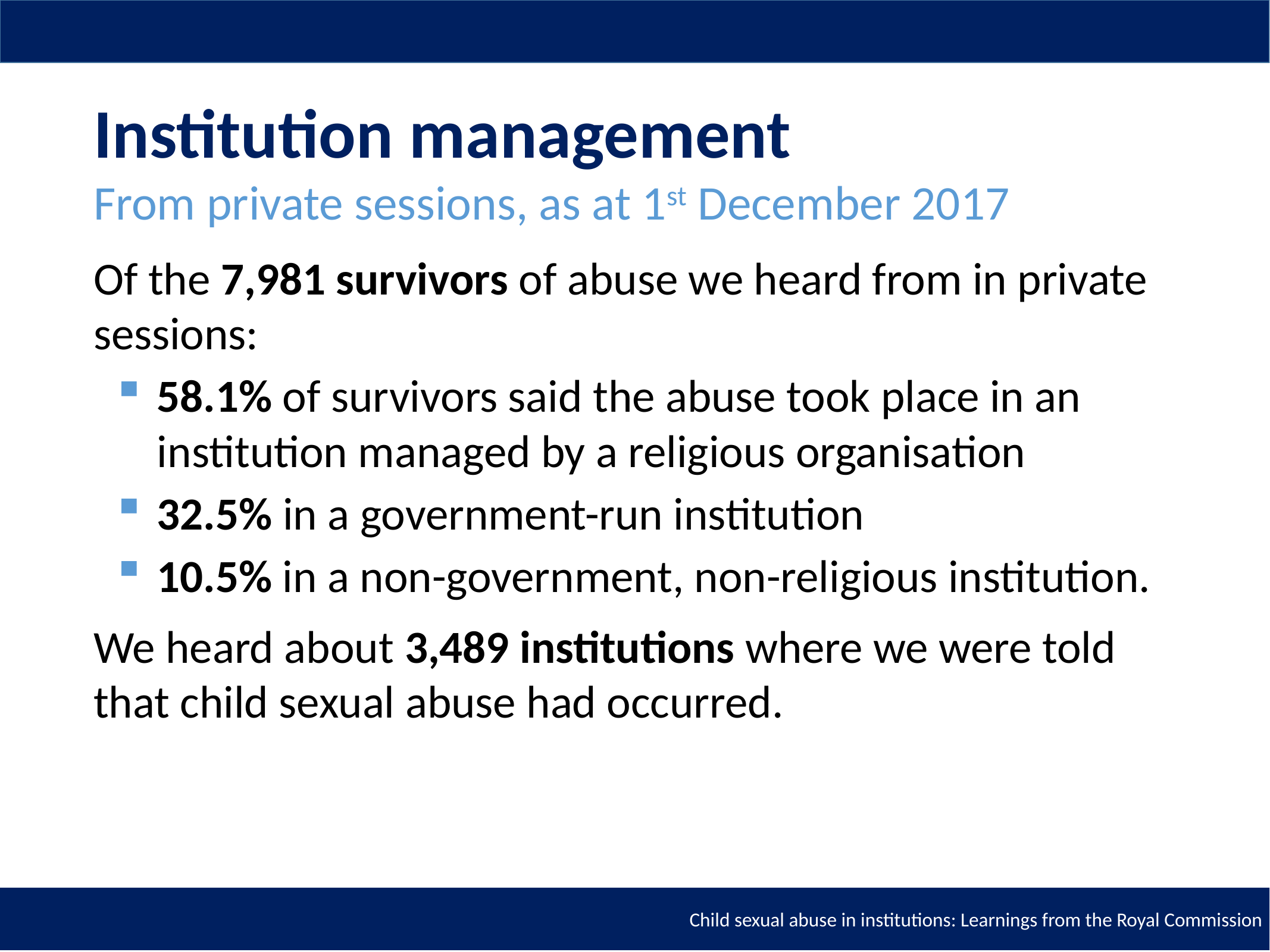

# Institution management
From private sessions, as at 1st December 2017
Of the 7,981 survivors of abuse we heard from in private sessions:
58.1% of survivors said the abuse took place in an institution managed by a religious organisation
32.5% in a government-run institution
10.5% in a non-government, non-religious institution.
We heard about 3,489 institutions where we were told that child sexual abuse had occurred.

Child sexual abuse in institutions: Learnings from the Royal Commission